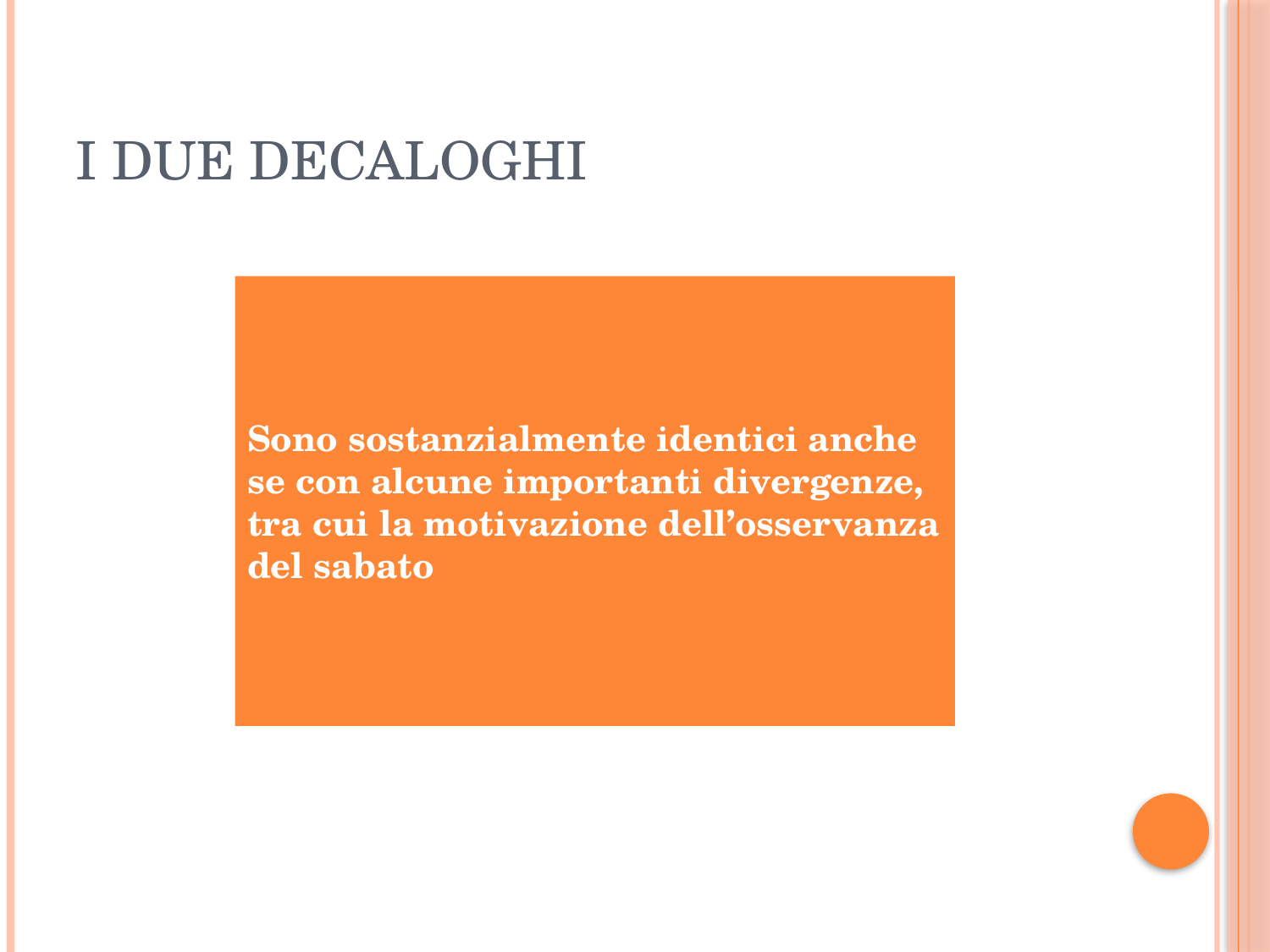

# I due decaloghi
Sono sostanzialmente identici anche se con alcune importanti divergenze, tra cui la motivazione dell’osservanza del sabato